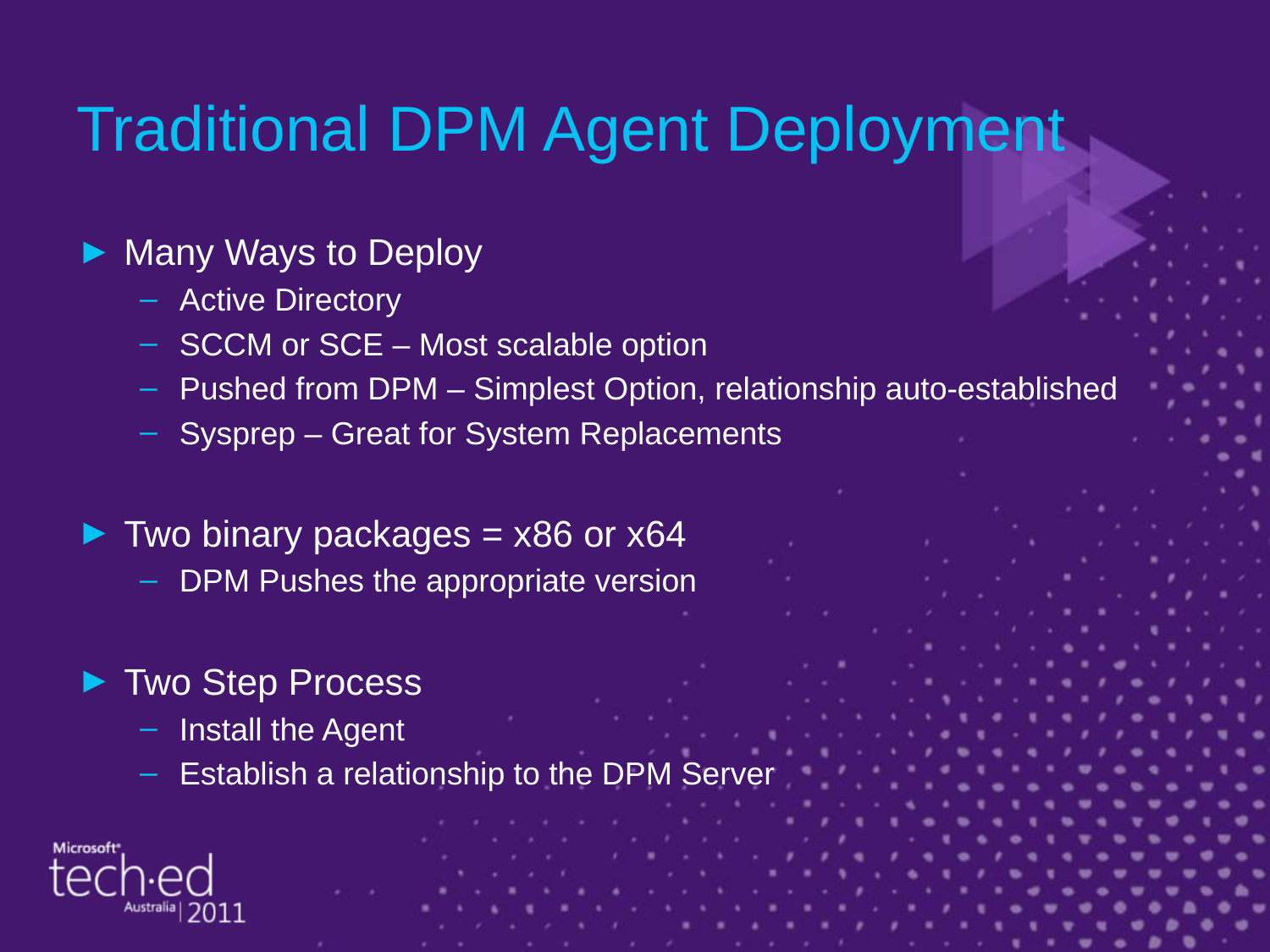

# Traditional DPM Agent Deployment
Many Ways to Deploy
Active Directory
SCCM or SCE – Most scalable option
Pushed from DPM – Simplest Option, relationship auto-established
Sysprep – Great for System Replacements

Two binary packages = x86 or x64
DPM Pushes the appropriate version

Two Step Process
Install the Agent
Establish a relationship to the DPM Server